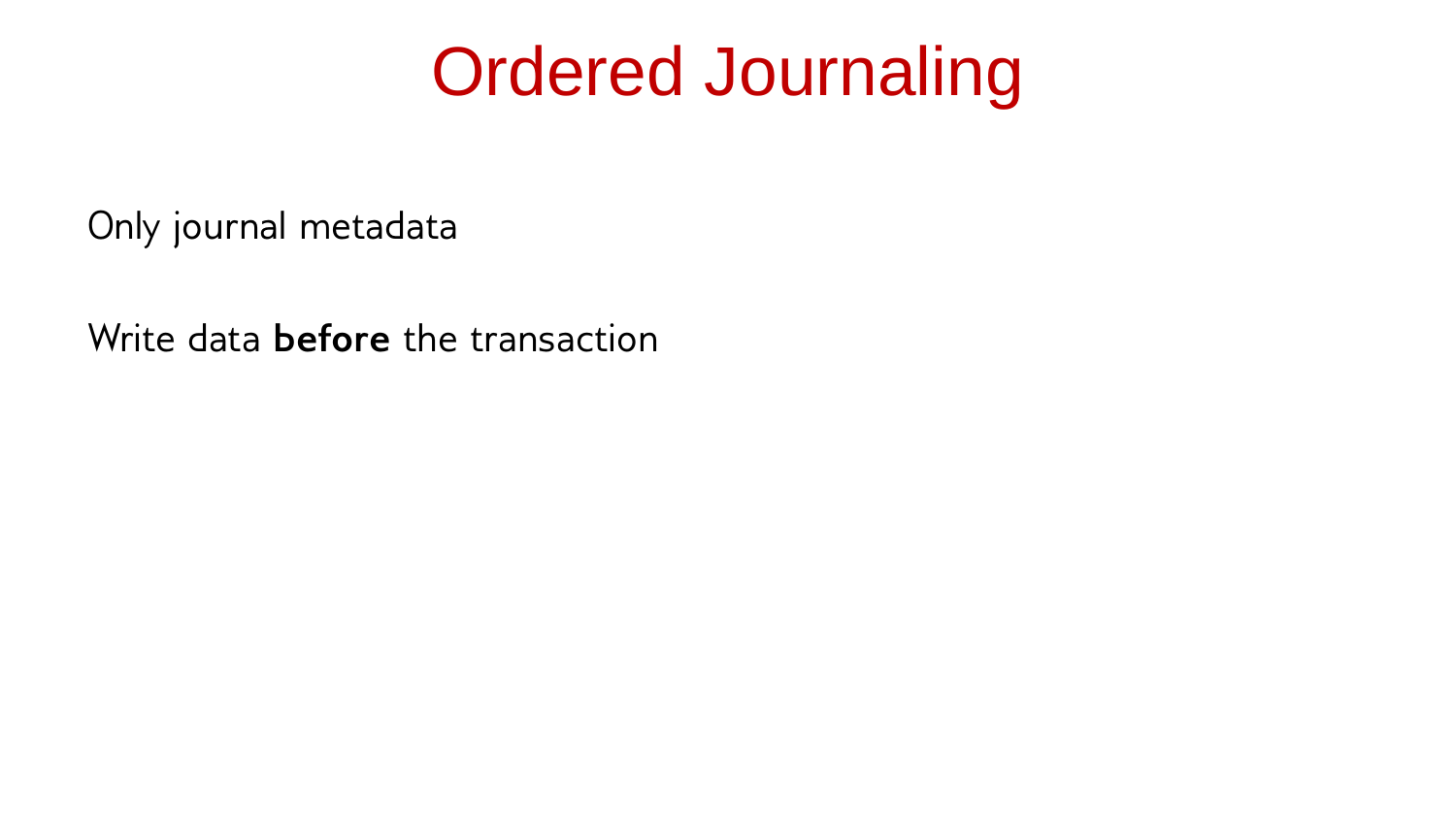

# Ordered Journaling
Only journal metadata

Write data before the transaction